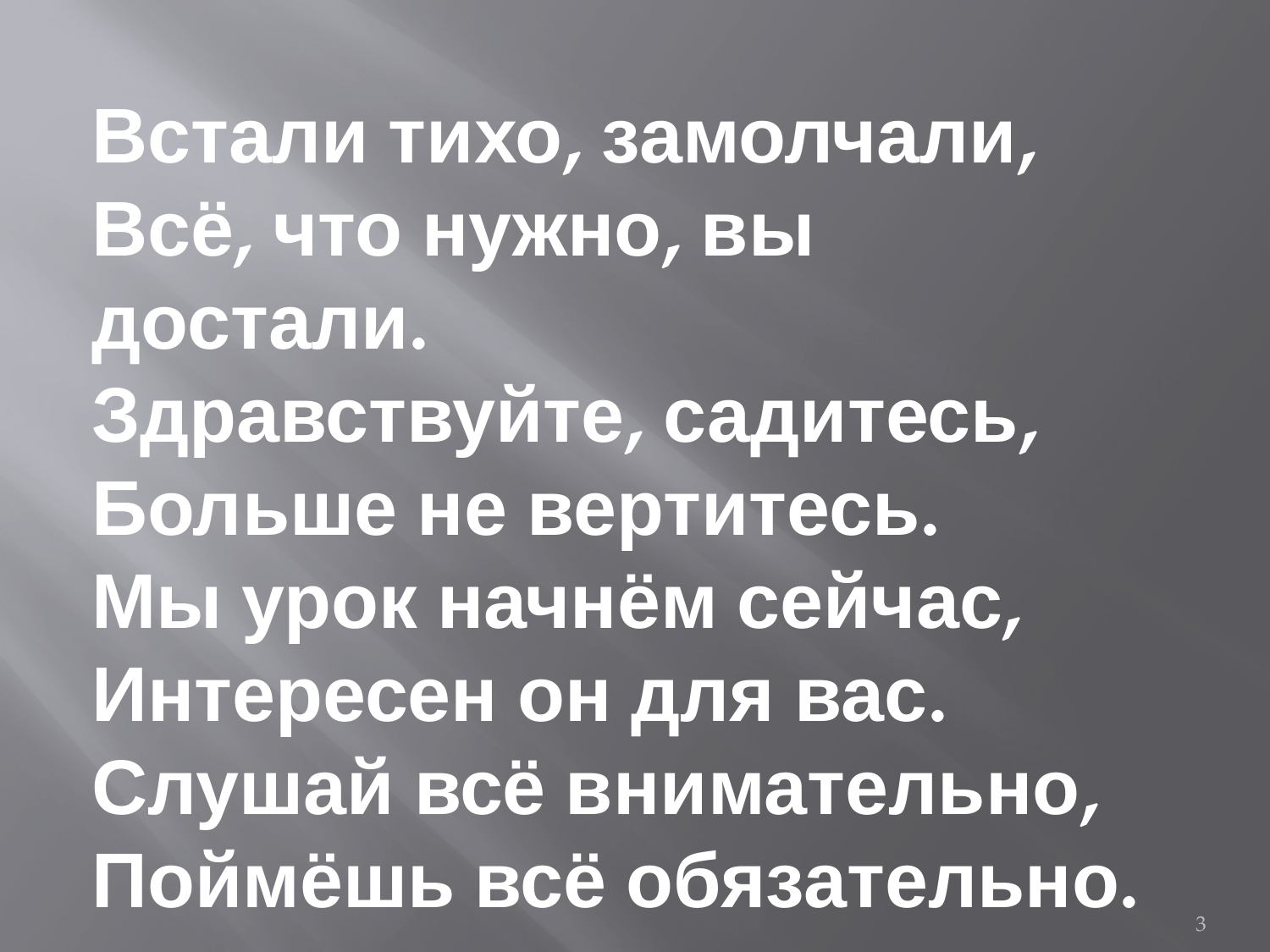

Встали тихо, замолчали,
Всё, что нужно, вы достали.
Здравствуйте, садитесь,
Больше не вертитесь.
Мы урок начнём сейчас,
Интересен он для вас.
Слушай всё внимательно,
Поймёшь всё обязательно.
3